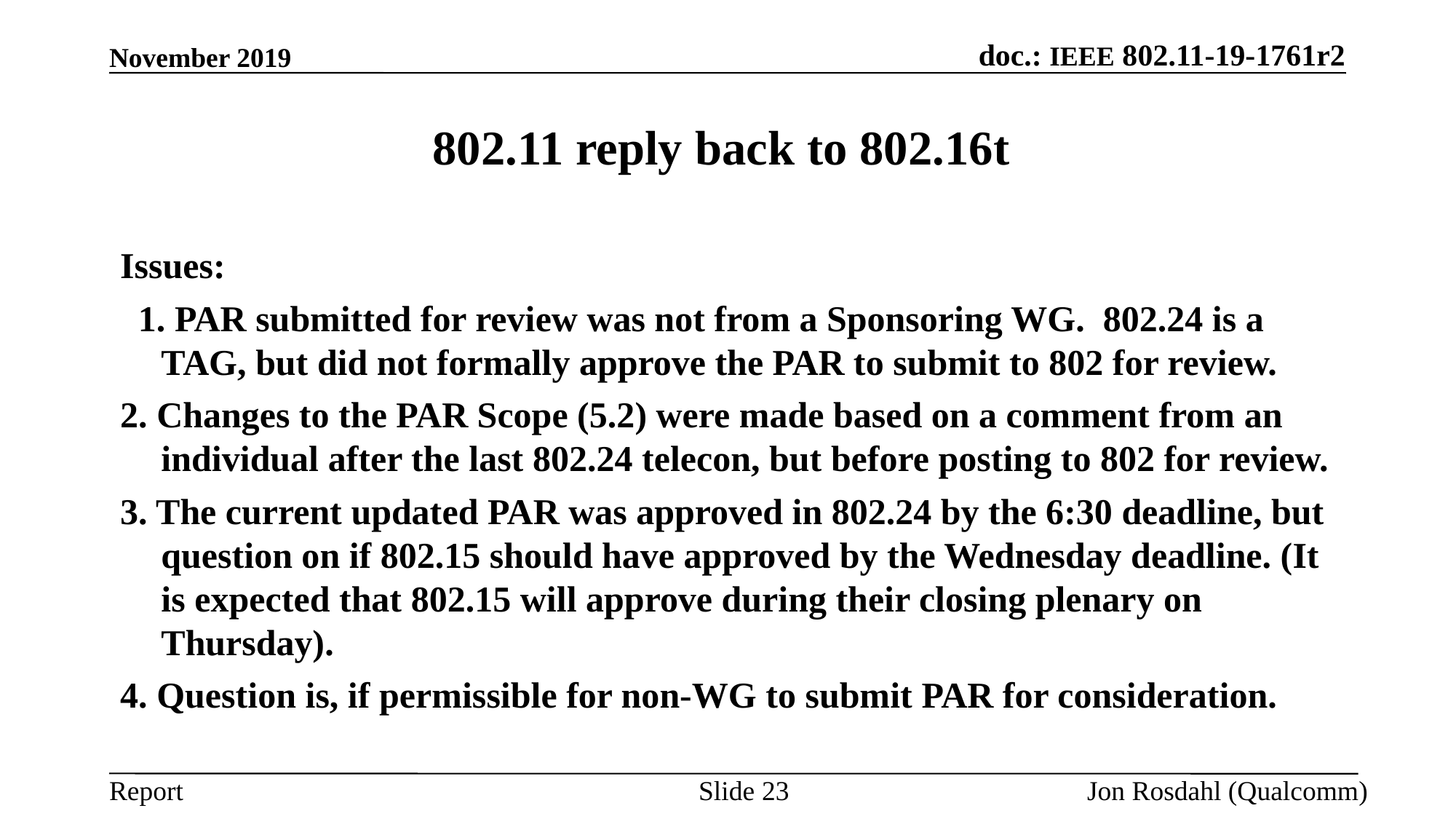

November 2019
# 802.11 reply back to 802.16t
Issues:
  1. PAR submitted for review was not from a Sponsoring WG.  802.24 is a TAG, but did not formally approve the PAR to submit to 802 for review.
2. Changes to the PAR Scope (5.2) were made based on a comment from an individual after the last 802.24 telecon, but before posting to 802 for review.
3. The current updated PAR was approved in 802.24 by the 6:30 deadline, but question on if 802.15 should have approved by the Wednesday deadline. (It is expected that 802.15 will approve during their closing plenary on Thursday).
4. Question is, if permissible for non-WG to submit PAR for consideration.
Slide 23
Jon Rosdahl (Qualcomm)